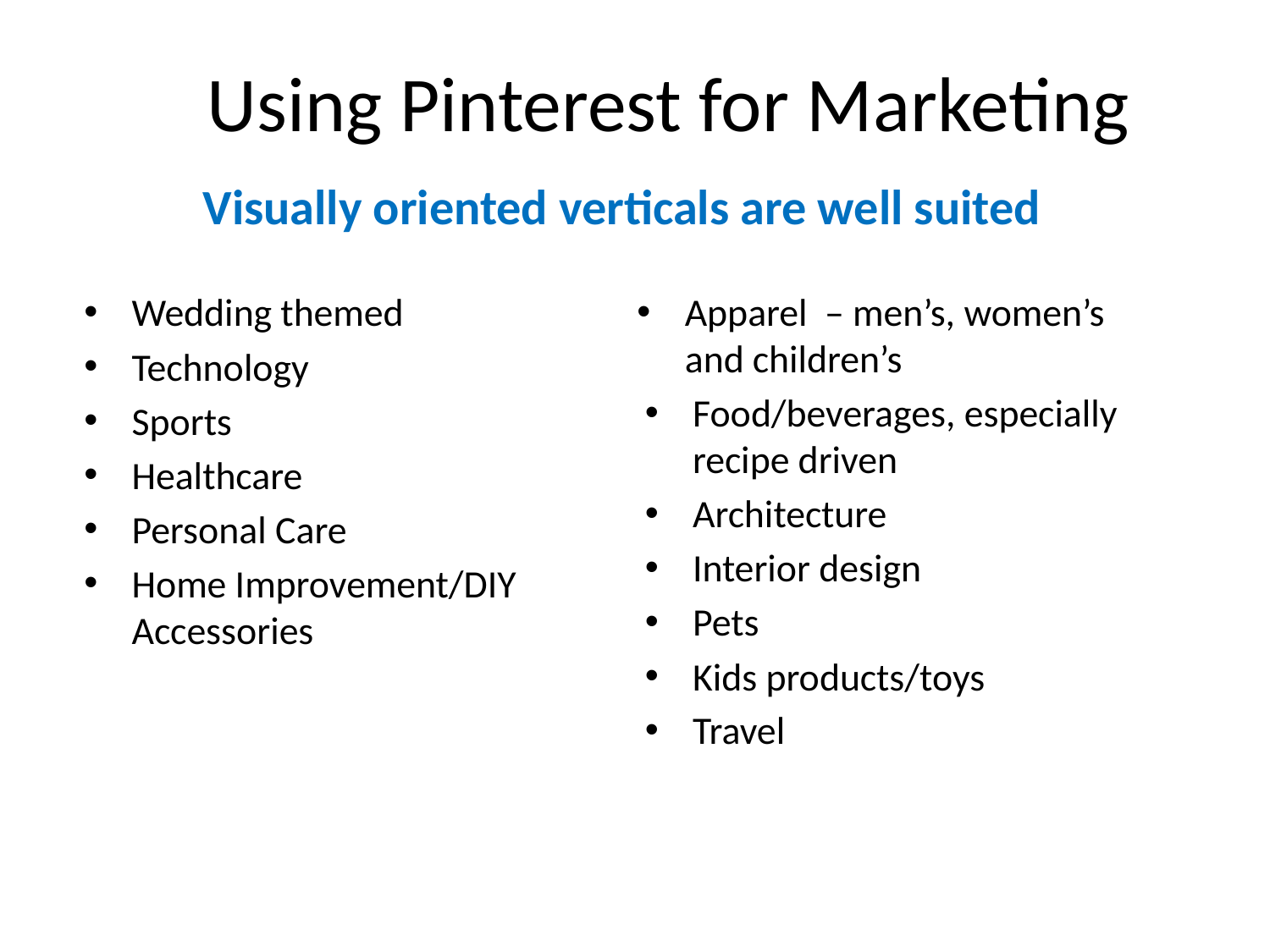

# Using Pinterest for Marketing
Visually oriented verticals are well suited

Wedding themed
Technology
Sports
Healthcare
Personal Care
Home Improvement/DIY Accessories

Apparel  – men’s, women’s and children’s
Food/beverages, especially recipe driven
Architecture
Interior design
Pets
Kids products/toys
Travel